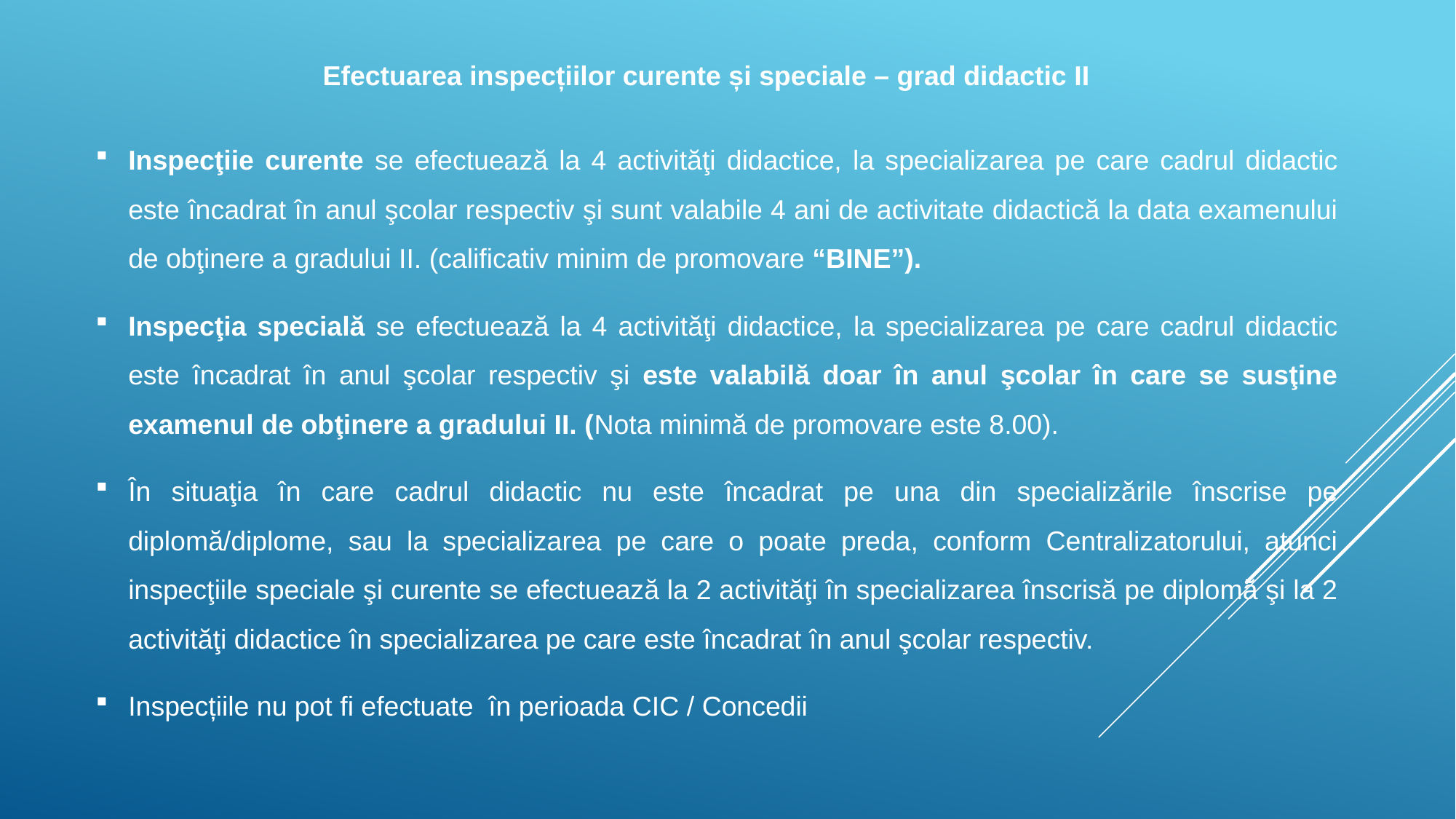

Efectuarea inspecțiilor curente și speciale – grad didactic II
Inspecţiie curente se efectuează la 4 activităţi didactice, la specializarea pe care cadrul didactic este încadrat în anul şcolar respectiv şi sunt valabile 4 ani de activitate didactică la data examenului de obţinere a gradului II. (calificativ minim de promovare “BINE”).
Inspecţia specială se efectuează la 4 activităţi didactice, la specializarea pe care cadrul didactic este încadrat în anul şcolar respectiv şi este valabilă doar în anul şcolar în care se susţine examenul de obţinere a gradului II. (Nota minimă de promovare este 8.00).
În situaţia în care cadrul didactic nu este încadrat pe una din specializările înscrise pe diplomă/diplome, sau la specializarea pe care o poate preda, conform Centralizatorului, atunci inspecţiile speciale şi curente se efectuează la 2 activităţi în specializarea înscrisă pe diplomă şi la 2 activităţi didactice în specializarea pe care este încadrat în anul şcolar respectiv.
Inspecțiile nu pot fi efectuate  în perioada CIC / Concedii